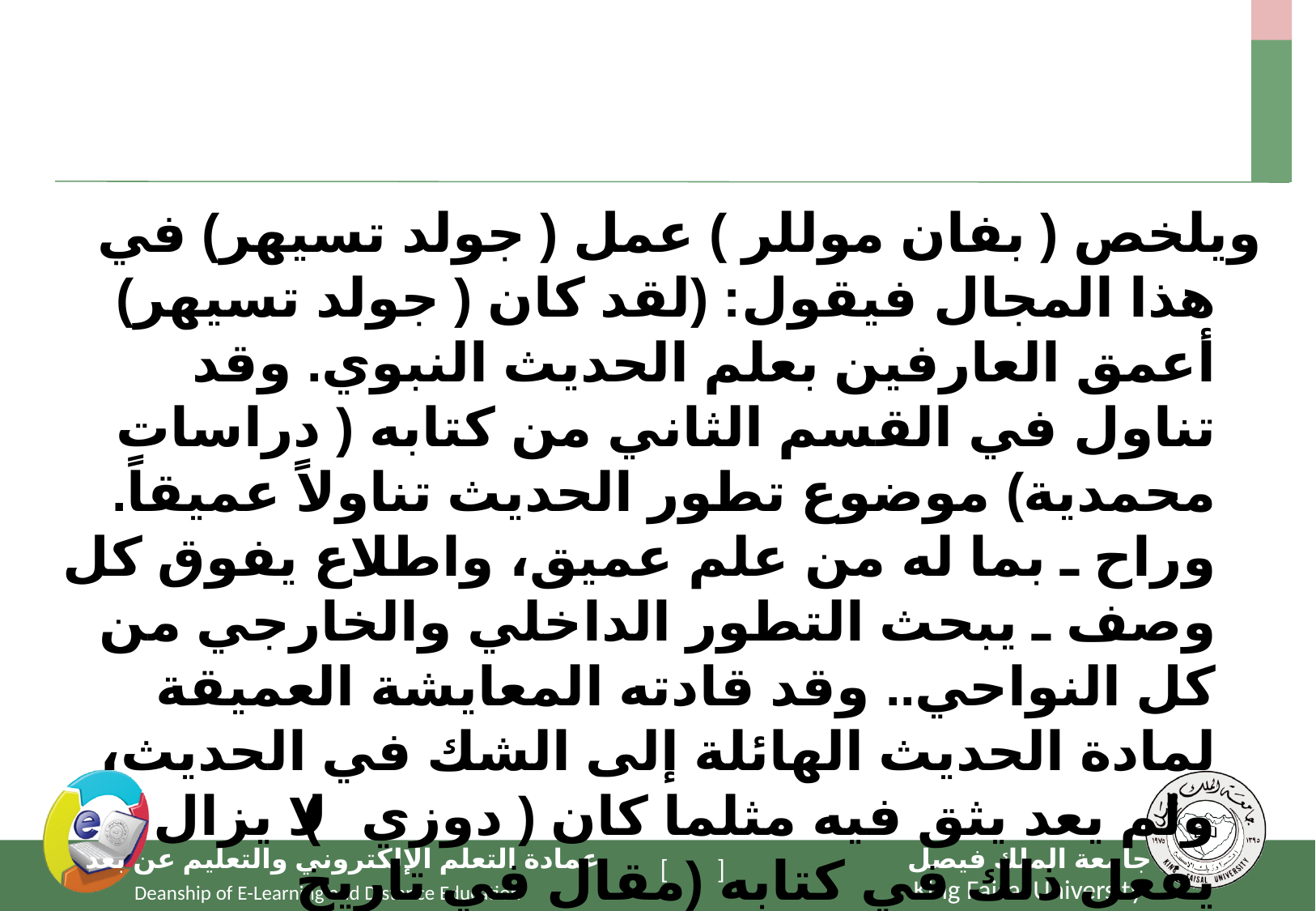

#
ويلخص ( بفان موللر ) عمل ( جولد تسيهر) في هذا المجال فيقول: (لقد كان ( جولد تسيهر) أعمق العارفين بعلم الحديث النبوي. وقد تناول في القسم الثاني من كتابه ( دراسات محمدية) موضوع تطور الحديث تناولاً عميقاً. وراح ـ بما له من علم عميق، واطلاع يفوق كل وصف ـ يبحث التطور الداخلي والخارجي من كل النواحي.. وقد قادته المعايشة العميقة لمادة الحديث الهائلة إلى الشك في الحديث، ولم يعد يثق فيه مثلما كان ( دوزي) لا يزال يفعل ذلك في كتابه (مقال في تاريخ الإسلام) . وبالأحرى كان (جولد تسيهر) يعتبر القسم الأعظم من الحديث بمثابة نتيجة لتطور الإسلام الديني والتاريخي والإجمتاعي في القرن الأول والثاني .